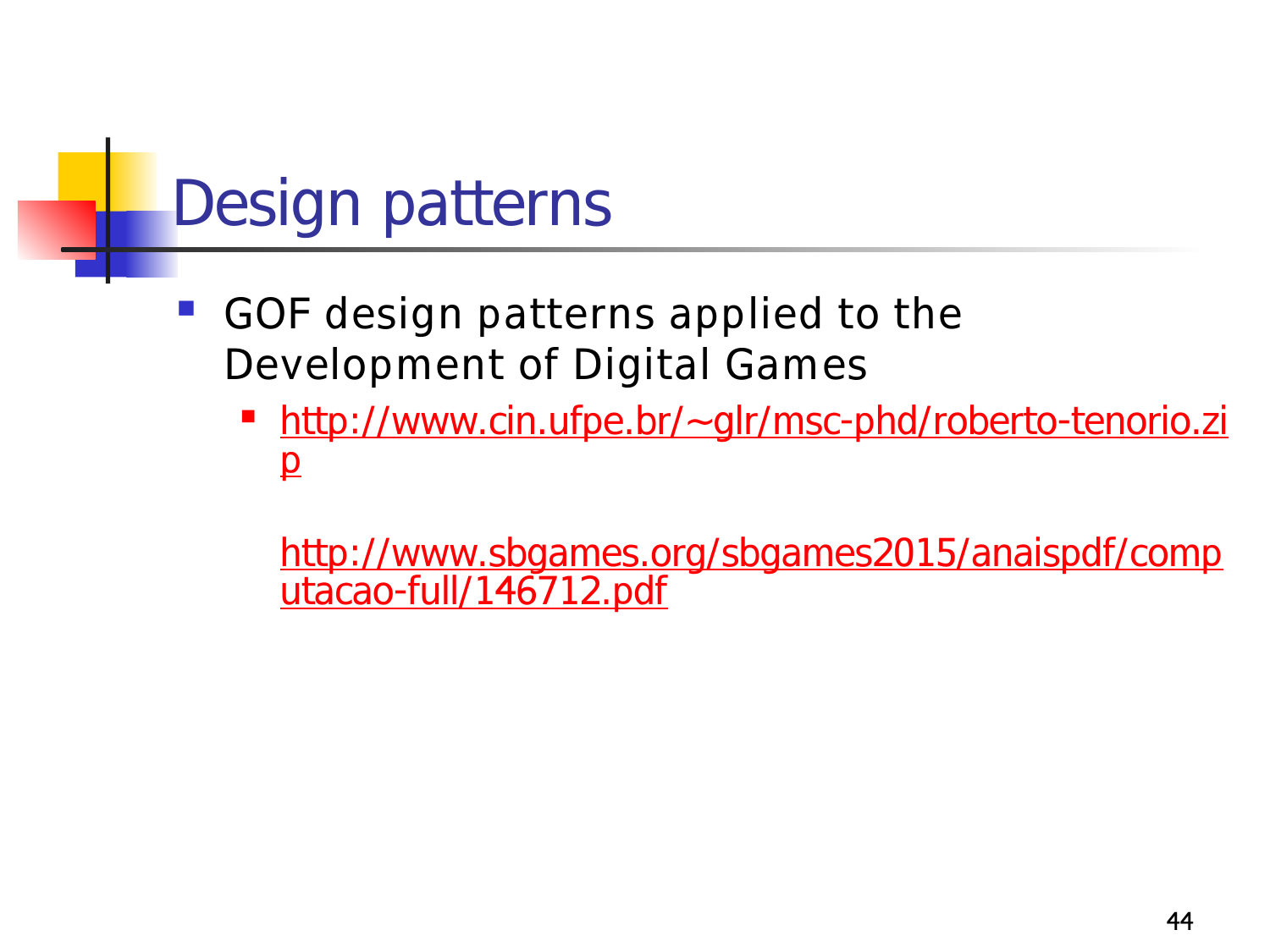

# Design patterns
GOF design patterns applied to the Development of Digital Games
http://www.cin.ufpe.br/~glr/msc-phd/roberto-tenorio.zip
http://www.sbgames.org/sbgames2015/anaispdf/computacao-full/146712.pdf
44